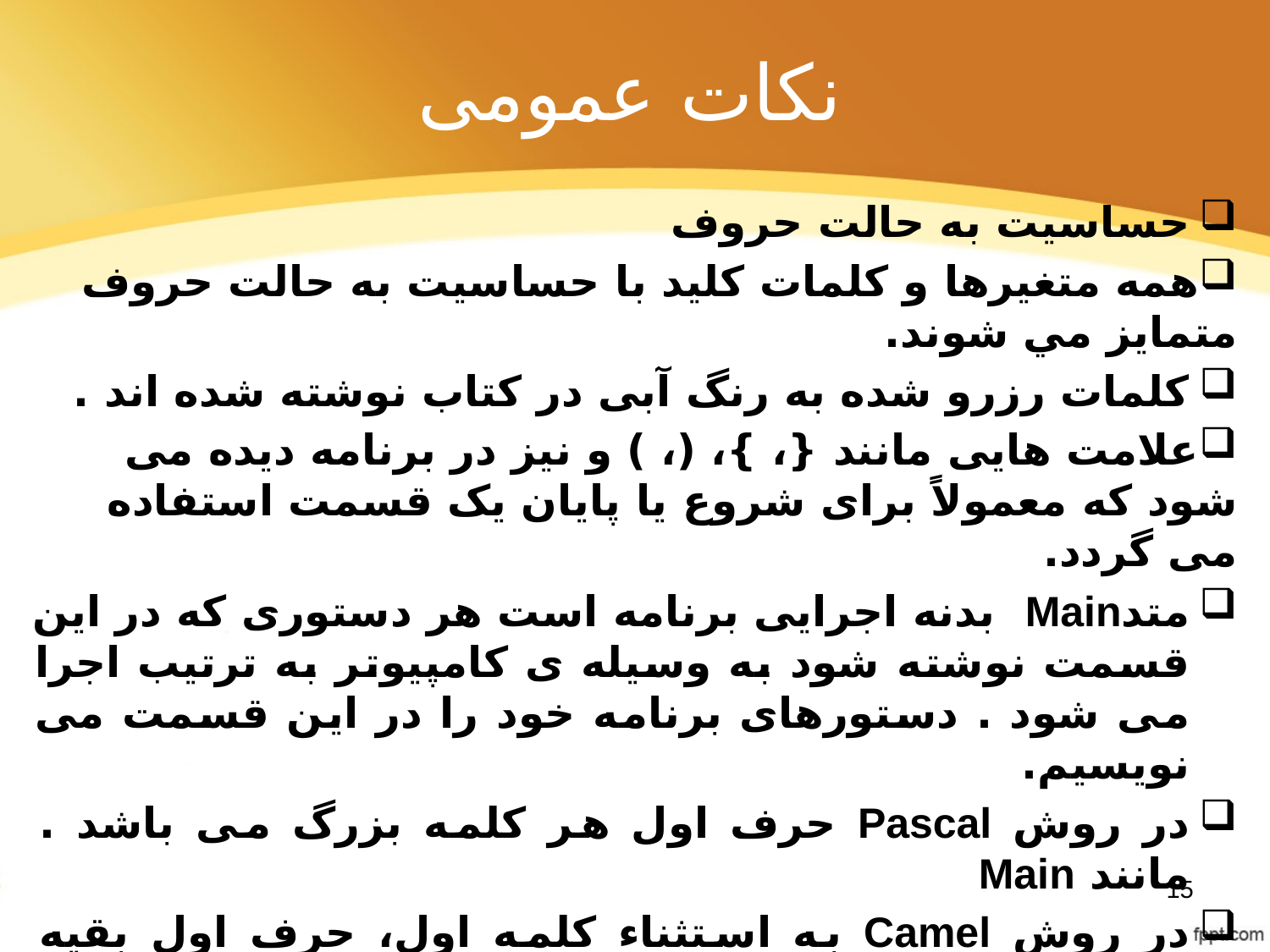

# نکات عمومی
حساسيت به حالت حروف
همه متغيرها و كلمات كليد با حساسيت به حالت حروف متمايز مي شوند.
کلمات رزرو شده به رنگ آبی در کتاب نوشته شده اند .
علامت هایی مانند {، }، (، ) و نیز در برنامه دیده می شود که معمولاً برای شروع یا پایان یک قسمت استفاده می گردد.
متدMain  بدنه اجرایی برنامه است هر دستوری که در این قسمت نوشته شود به وسیله ی کامپیوتر به ترتیب اجرا می شود . دستورهای برنامه خود را در این قسمت می نویسیم.
در روش Pascal حرف اول هر کلمه بزرگ می باشد . مانند Main
در روش Camel به استثناء كلمه اول، حرف اول بقيه كلمات بزرگ نوشته مي شود. مانند : textBox
15